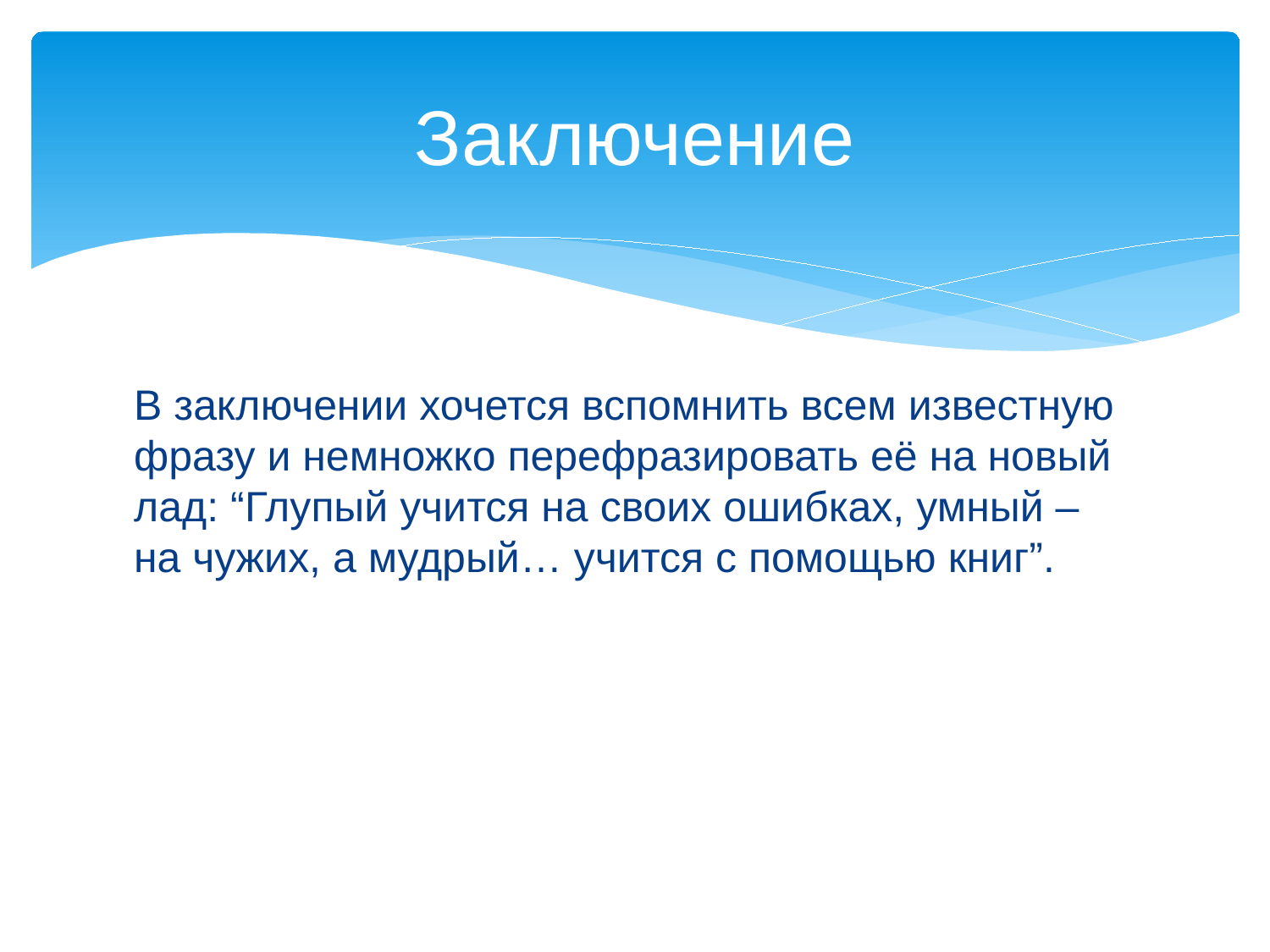

# Заключение
В заключении хочется вспомнить всем известную фразу и немножко перефразировать её на новый лад: “Глупый учится на своих ошибках, умный – на чужих, а мудрый… учится с помощью книг”.